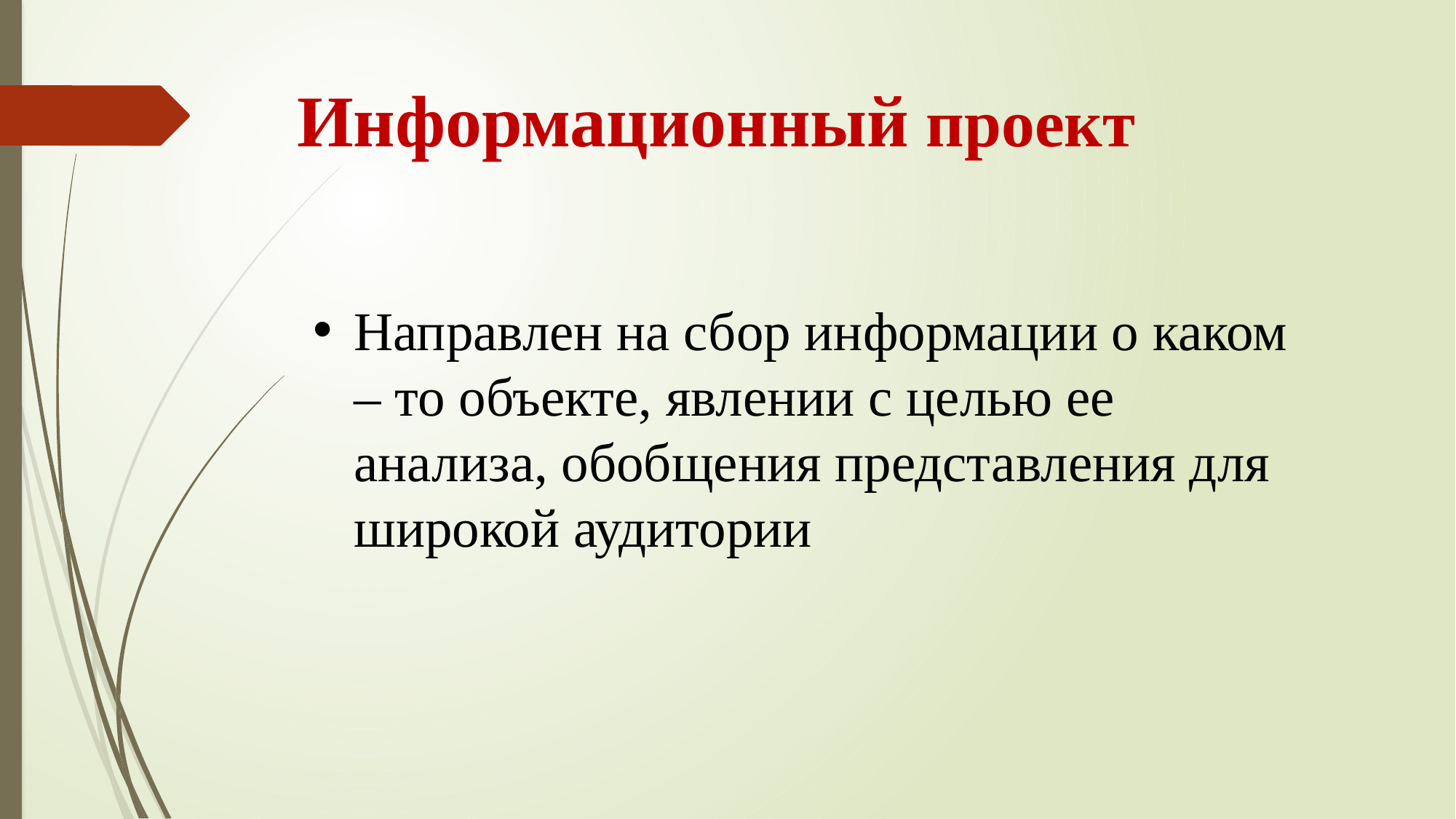

Информационный проект
Направлен на сбор информации о каком – то объекте, явлении с целью ее анализа, обобщения представления для широкой аудитории